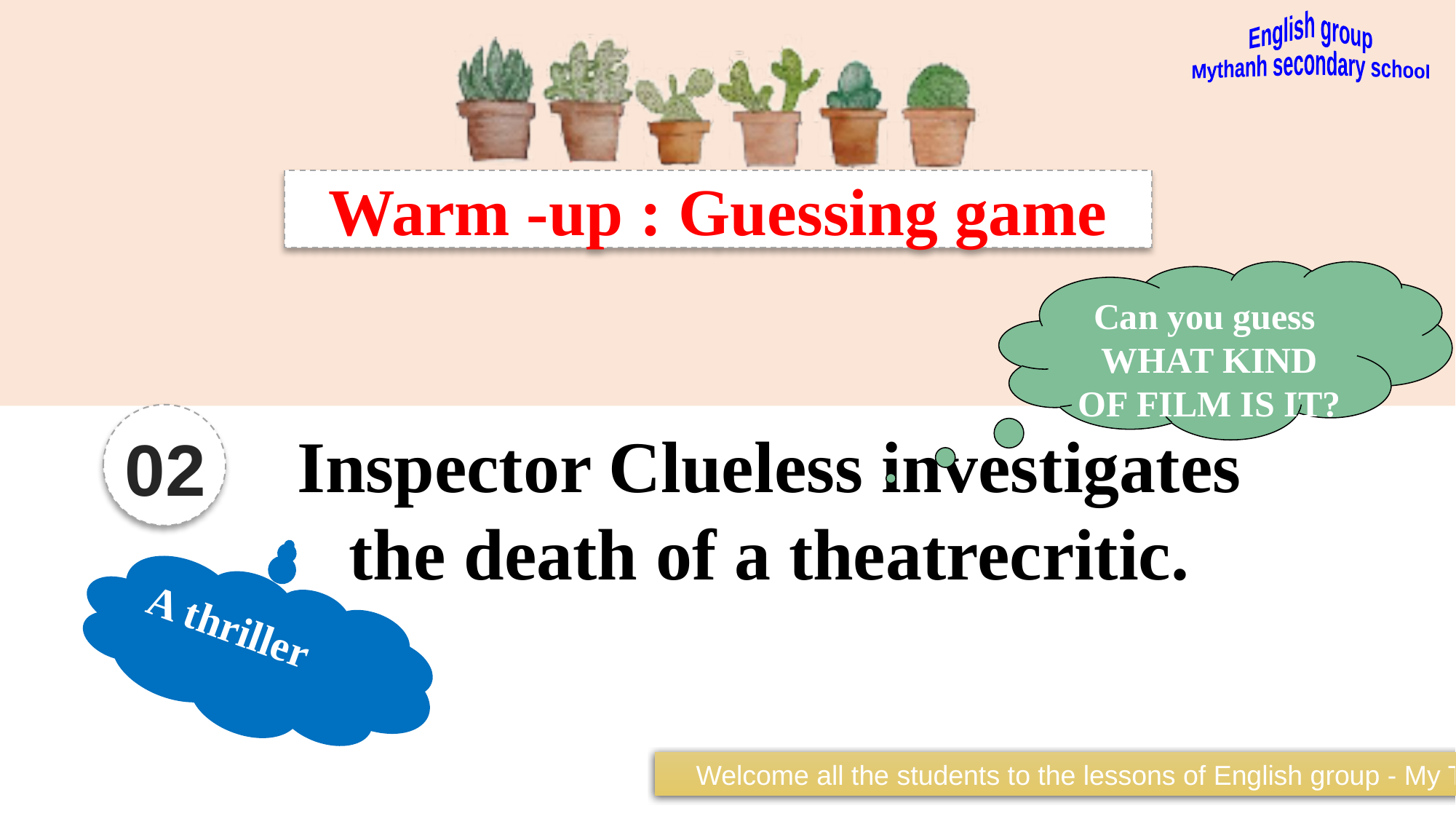

English group
Mythanh secondary school
Warm -up : Guessing game
Can you guess  WHAT KIND OF FILM IS IT?

02
Inspector Clueless investigates the death of a theatrecritic.
A thriller
    Welcome all the students to the lessons of English group - My Thanh Secondary school.